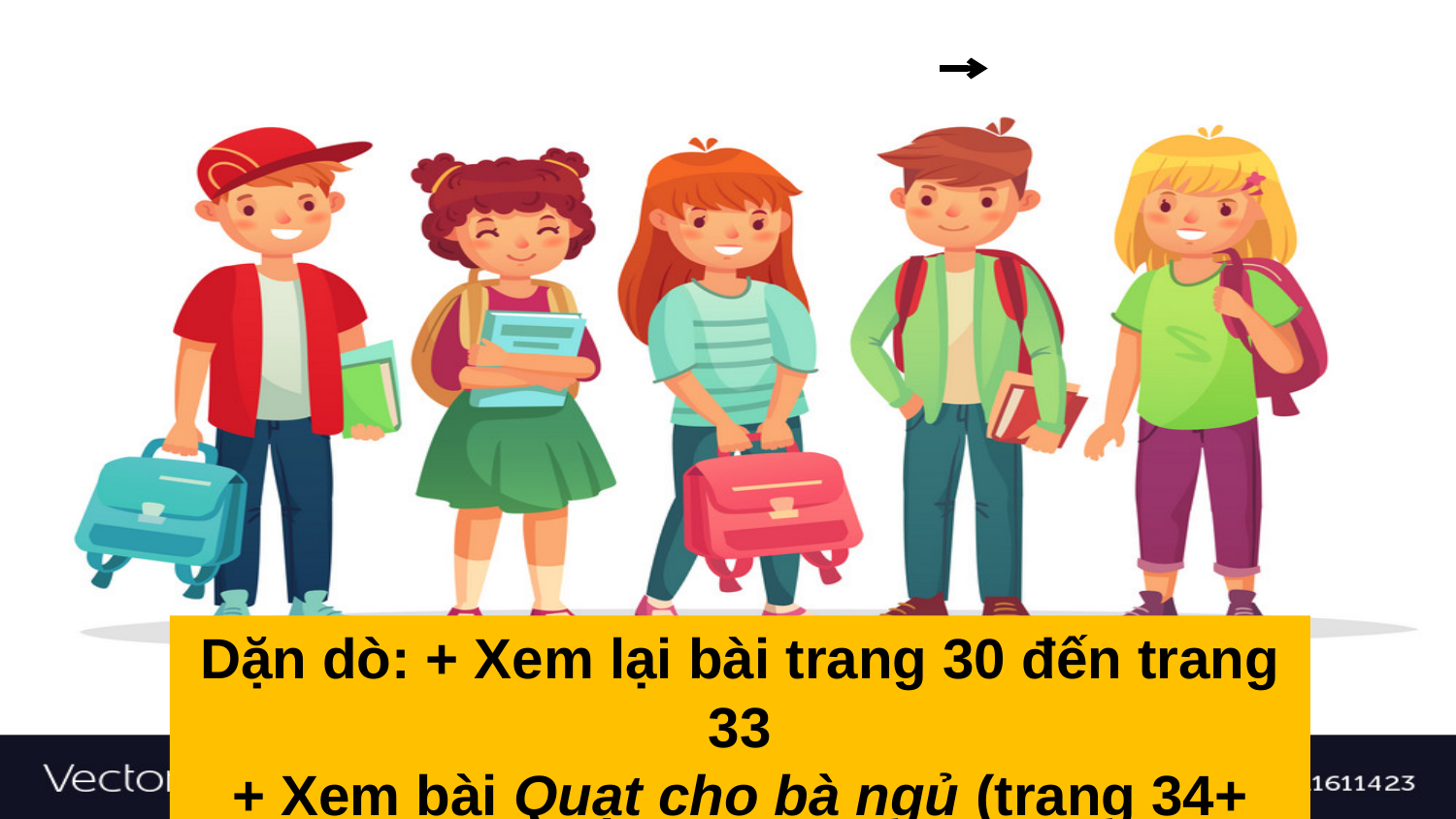

Dặn dò: + Xem lại bài trang 30 đến trang 33
+ Xem bài Quạt cho bà ngủ (trang 34+ 35)